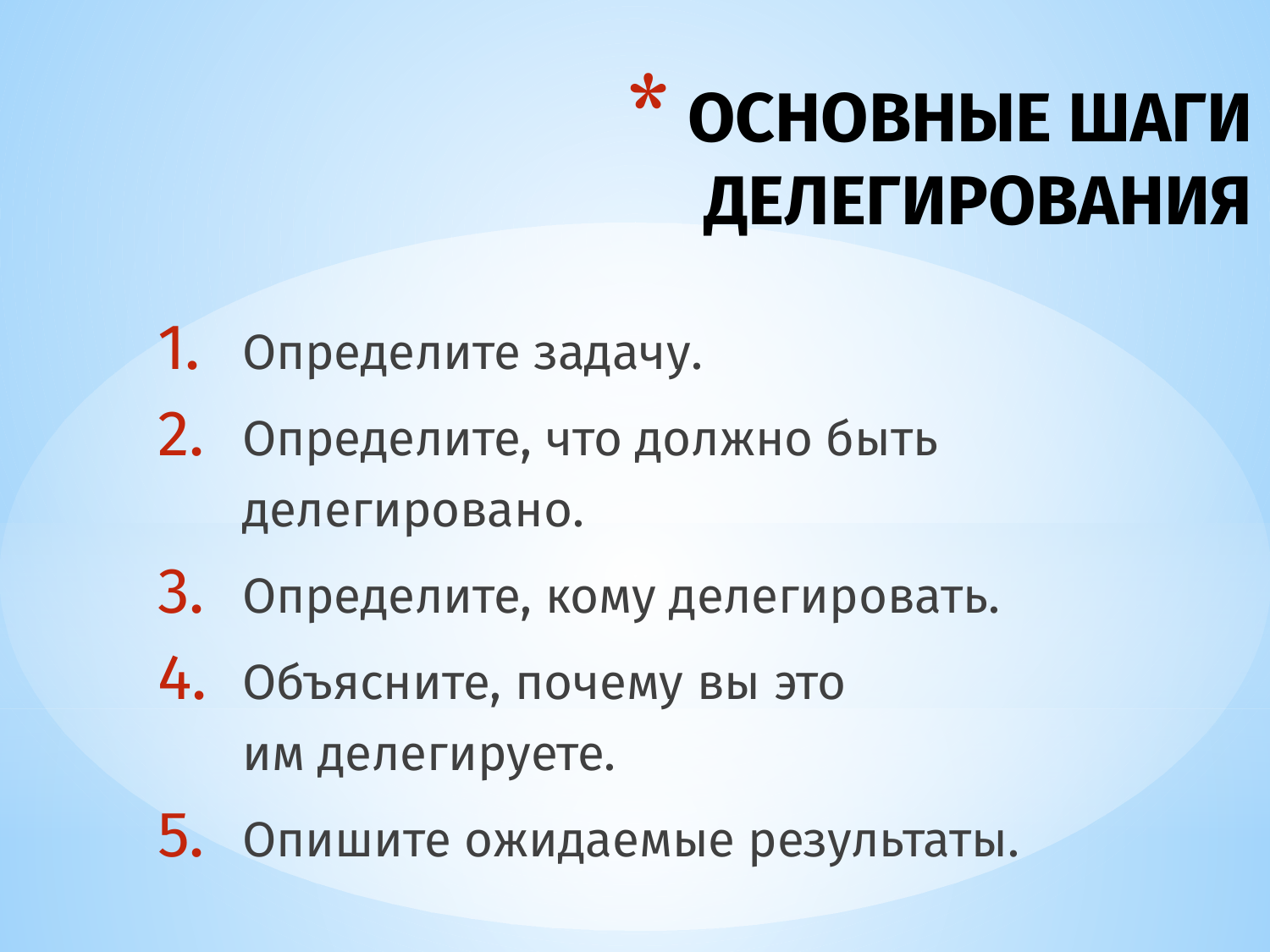

# ОСНОВНЫЕ ШАГИ ДЕЛЕГИРОВАНИЯ
Определите задачу.
Определите, что должно быть делегировано.
Определите, кому делегировать.
Объясните, почему вы это
им делегируете.
Опишите ожидаемые результаты.